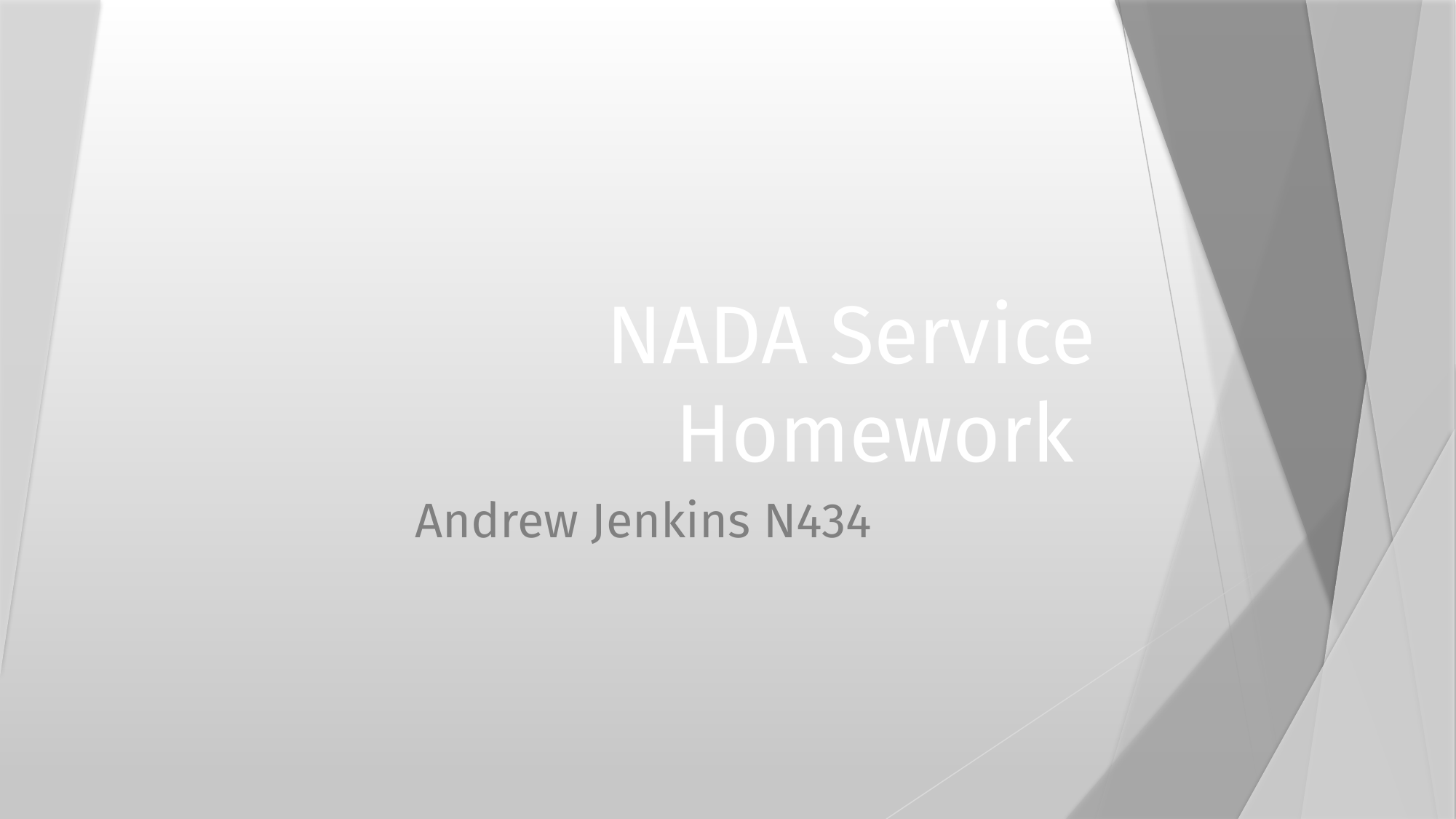

# NADA Service Homework
Andrew Jenkins N434